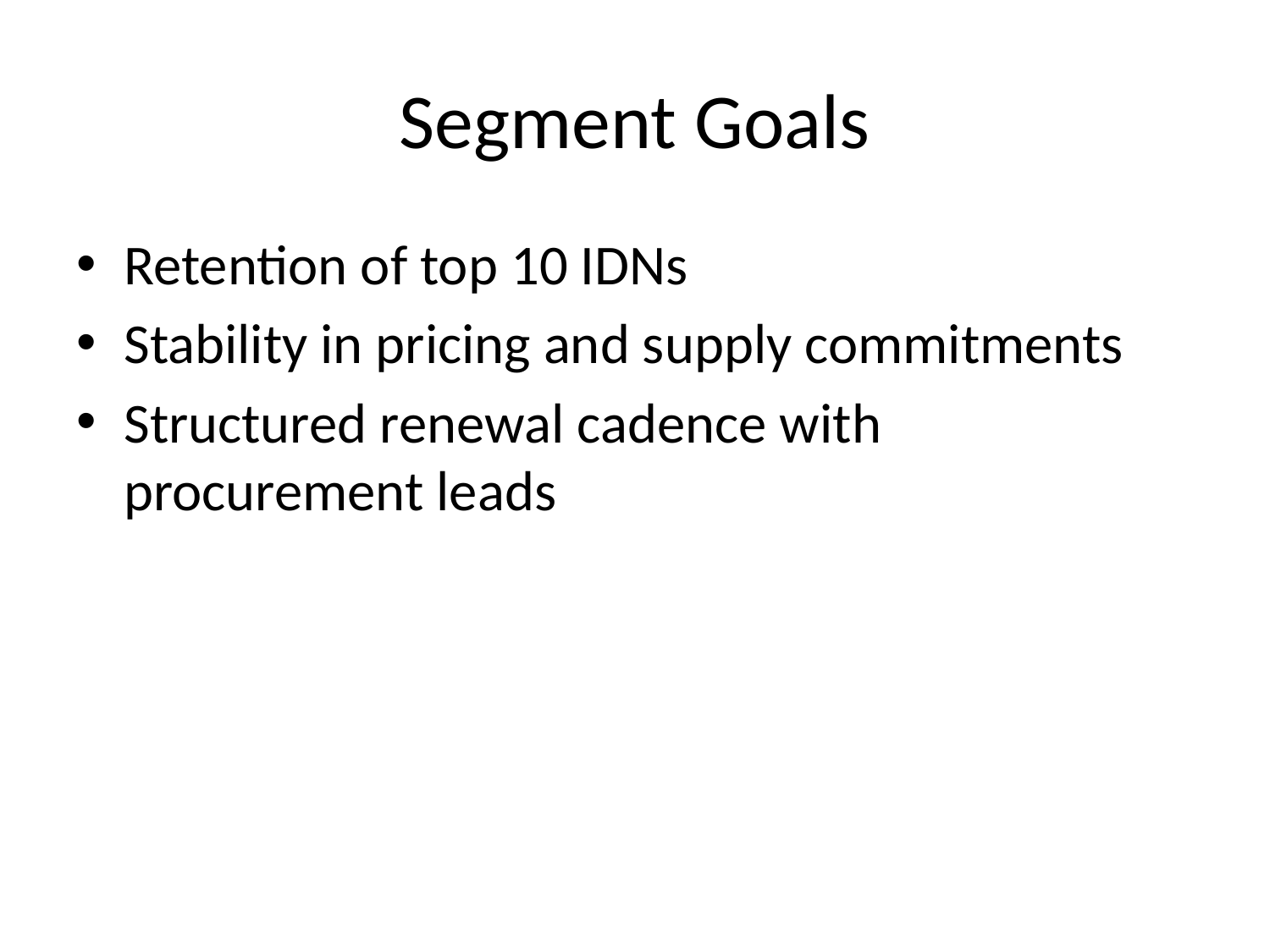

# Segment Goals
Retention of top 10 IDNs
Stability in pricing and supply commitments
Structured renewal cadence with procurement leads